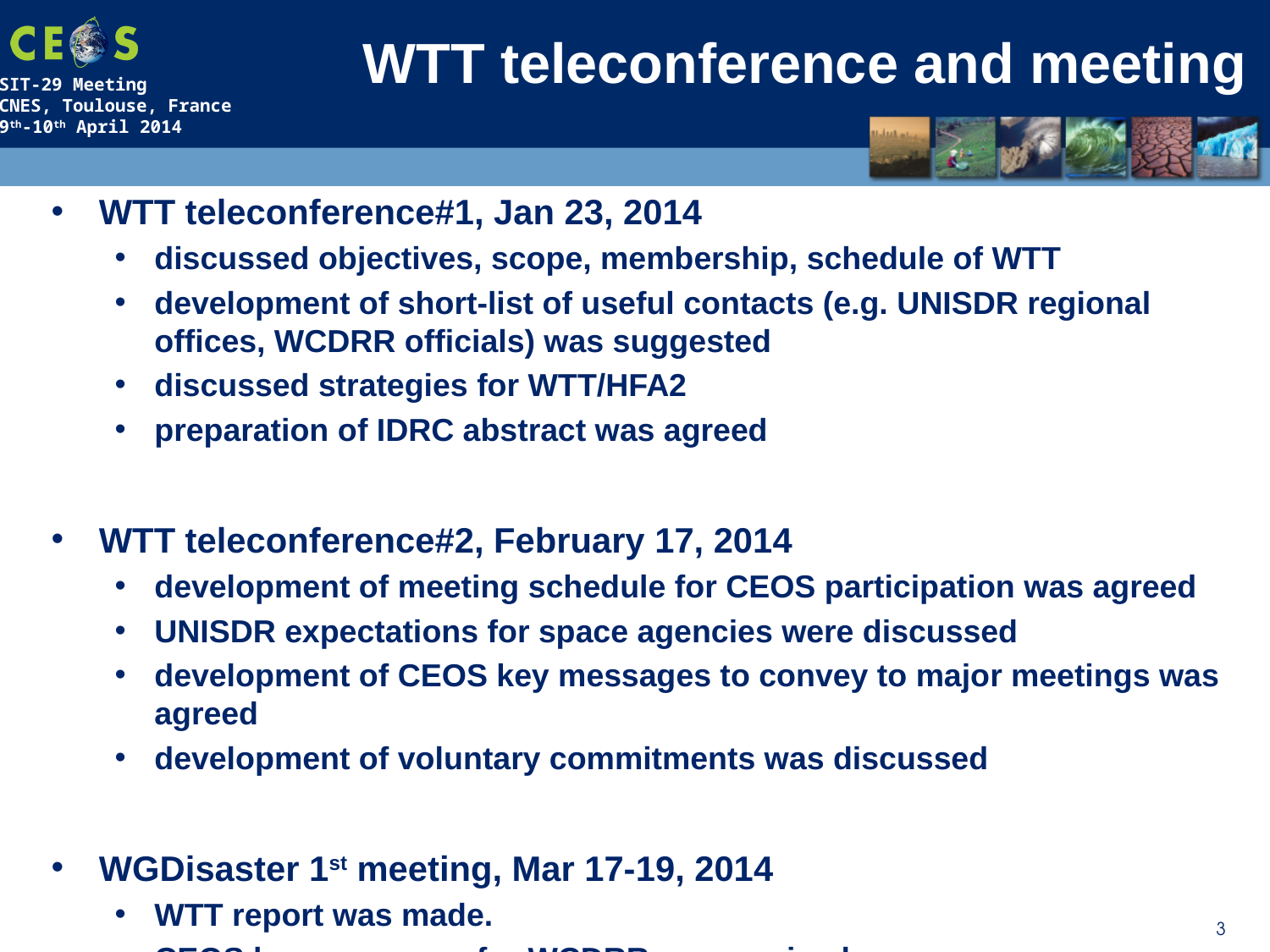

# WTT teleconference and meeting
WTT teleconference#1, Jan 23, 2014
discussed objectives, scope, membership, schedule of WTT
development of short-list of useful contacts (e.g. UNISDR regional offices, WCDRR officials) was suggested
discussed strategies for WTT/HFA2
preparation of IDRC abstract was agreed

WTT teleconference#2, February 17, 2014
development of meeting schedule for CEOS participation was agreed
UNISDR expectations for space agencies were discussed
development of CEOS key messages to convey to major meetings was agreed
development of voluntary commitments was discussed

WGDisaster 1st meeting, Mar 17-19, 2014
WTT report was made.
CEOS key messages for WCDRR were revised.

3